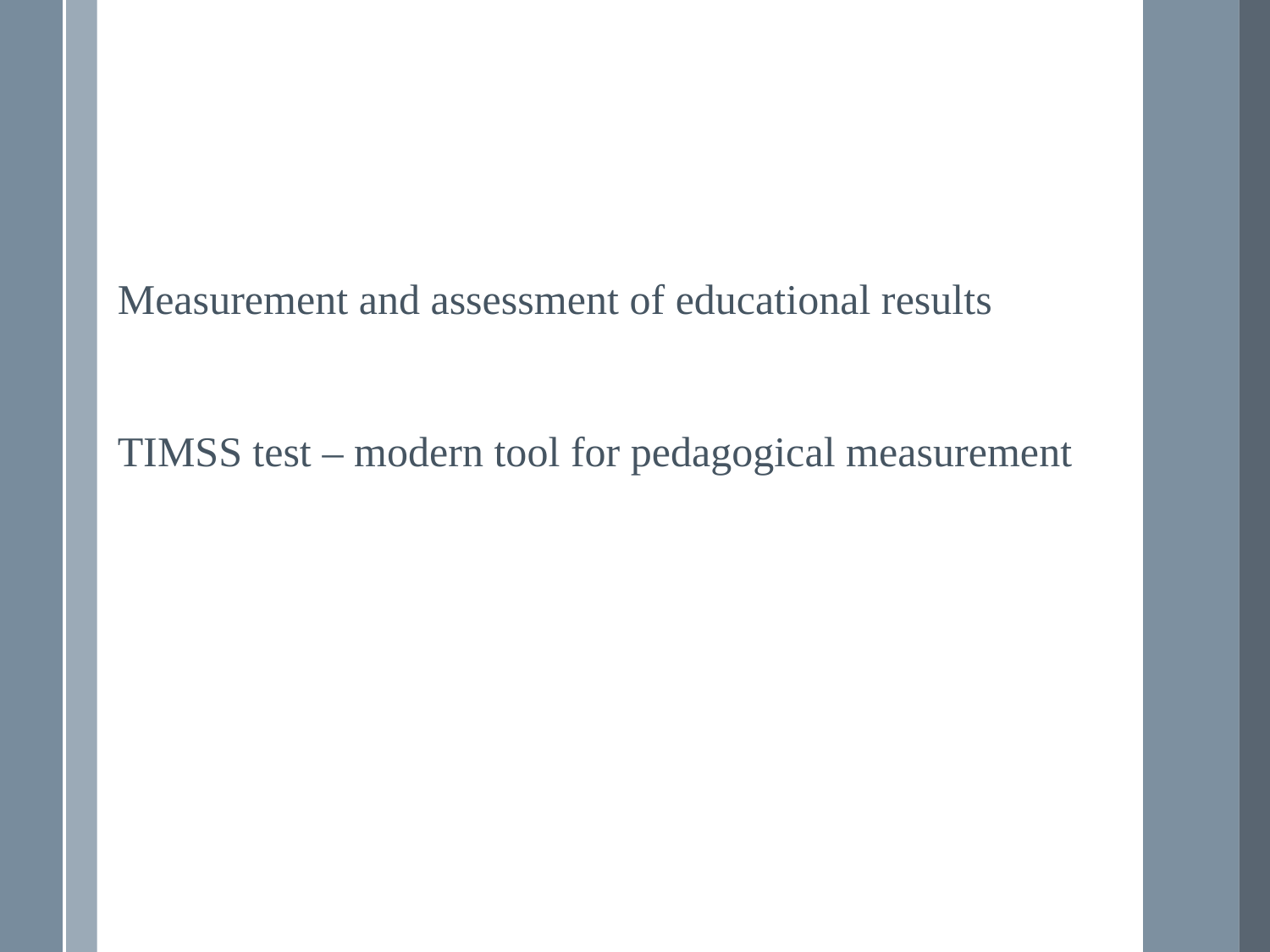

Measurement and assessment of educational results

TIMSS test – modern tool for pedagogical measurement